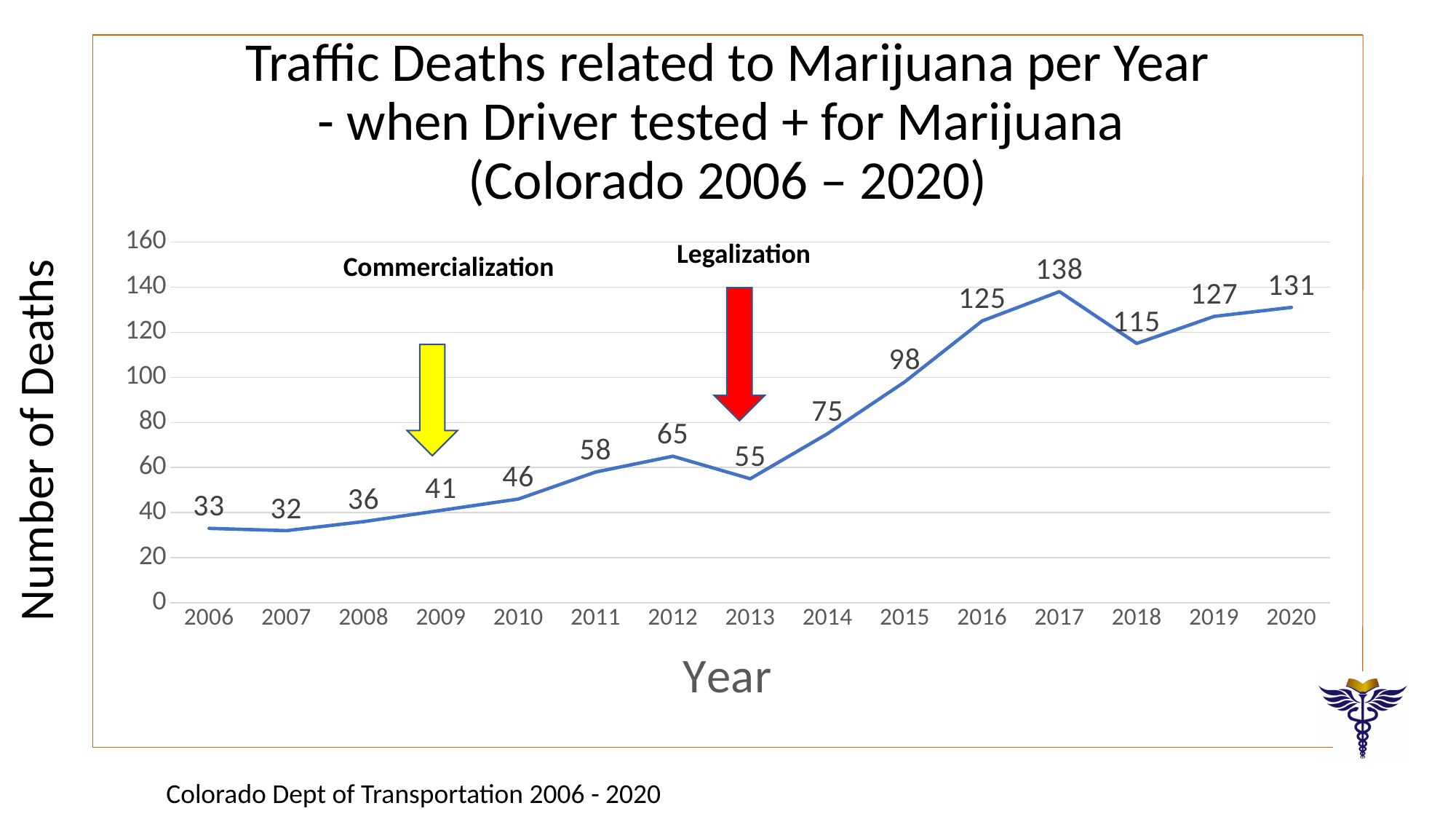

# Traffic Deaths related to Marijuana per Year - when Driver tested + for Marijuana (Colorado 2006 – 2020)

### Chart

| Category | Series 1 |
|---|---|
| 2006 | 33.0 |
| 2007 | 32.0 |
| 2008 | 36.0 |
| 2009 | 41.0 |
| 2010 | 46.0 |
| 2011 | 58.0 |
| 2012 | 65.0 |
| 2013 | 55.0 |
| 2014 | 75.0 |
| 2015 | 98.0 |
| 2016 | 125.0 |
| 2017 | 138.0 |
| 2018 | 115.0 |
| 2019 | 127.0 |
| 2020 | 131.0 |
Legalization
Commercialization

Number of Deaths
Colorado Dept of Transportation 2006 - 2020